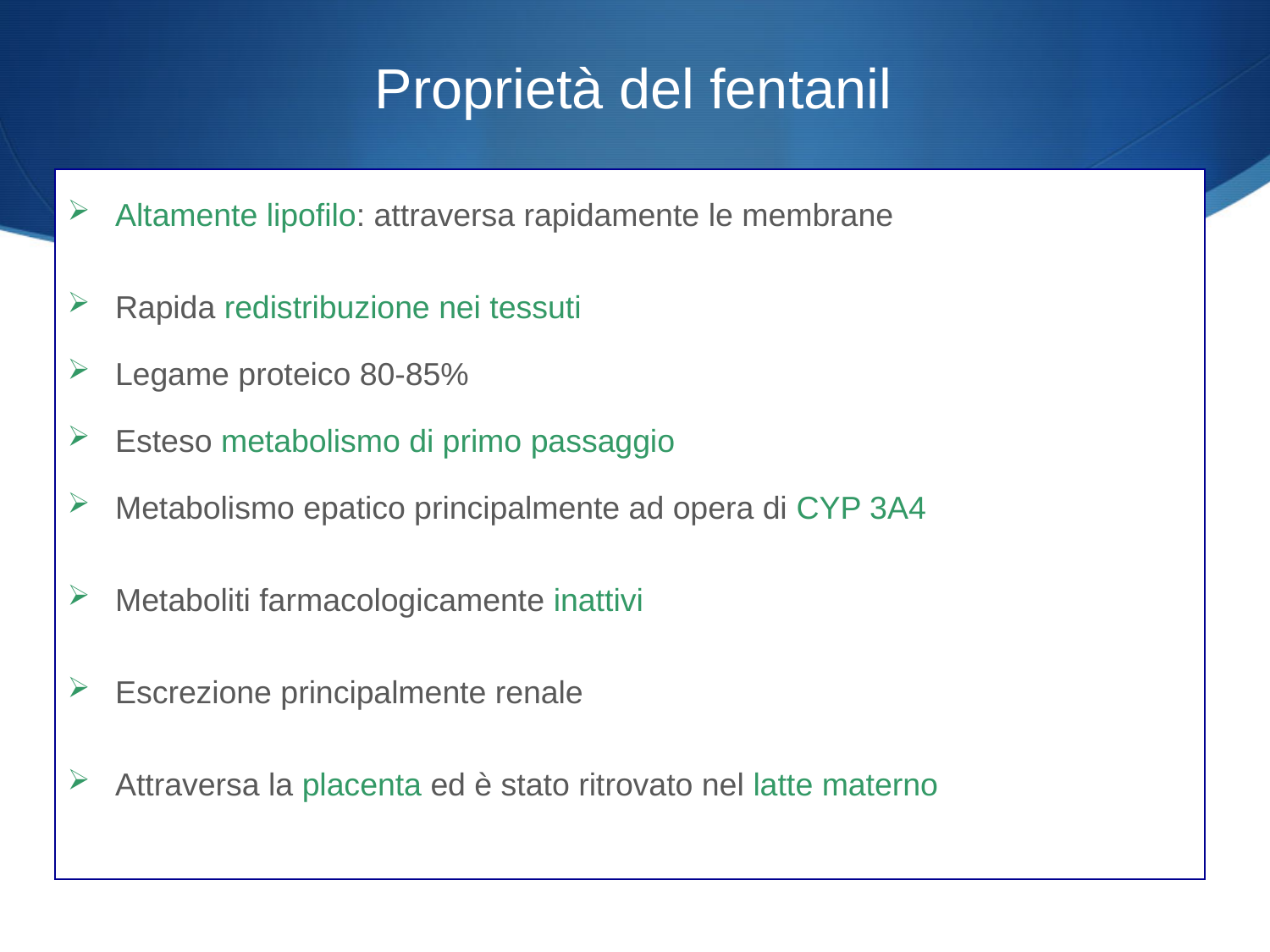

Proprietà del fentanil
Altamente lipofilo: attraversa rapidamente le membrane
Rapida redistribuzione nei tessuti
Legame proteico 80-85%
Esteso metabolismo di primo passaggio
Metabolismo epatico principalmente ad opera di CYP 3A4
Metaboliti farmacologicamente inattivi
Escrezione principalmente renale
Attraversa la placenta ed è stato ritrovato nel latte materno